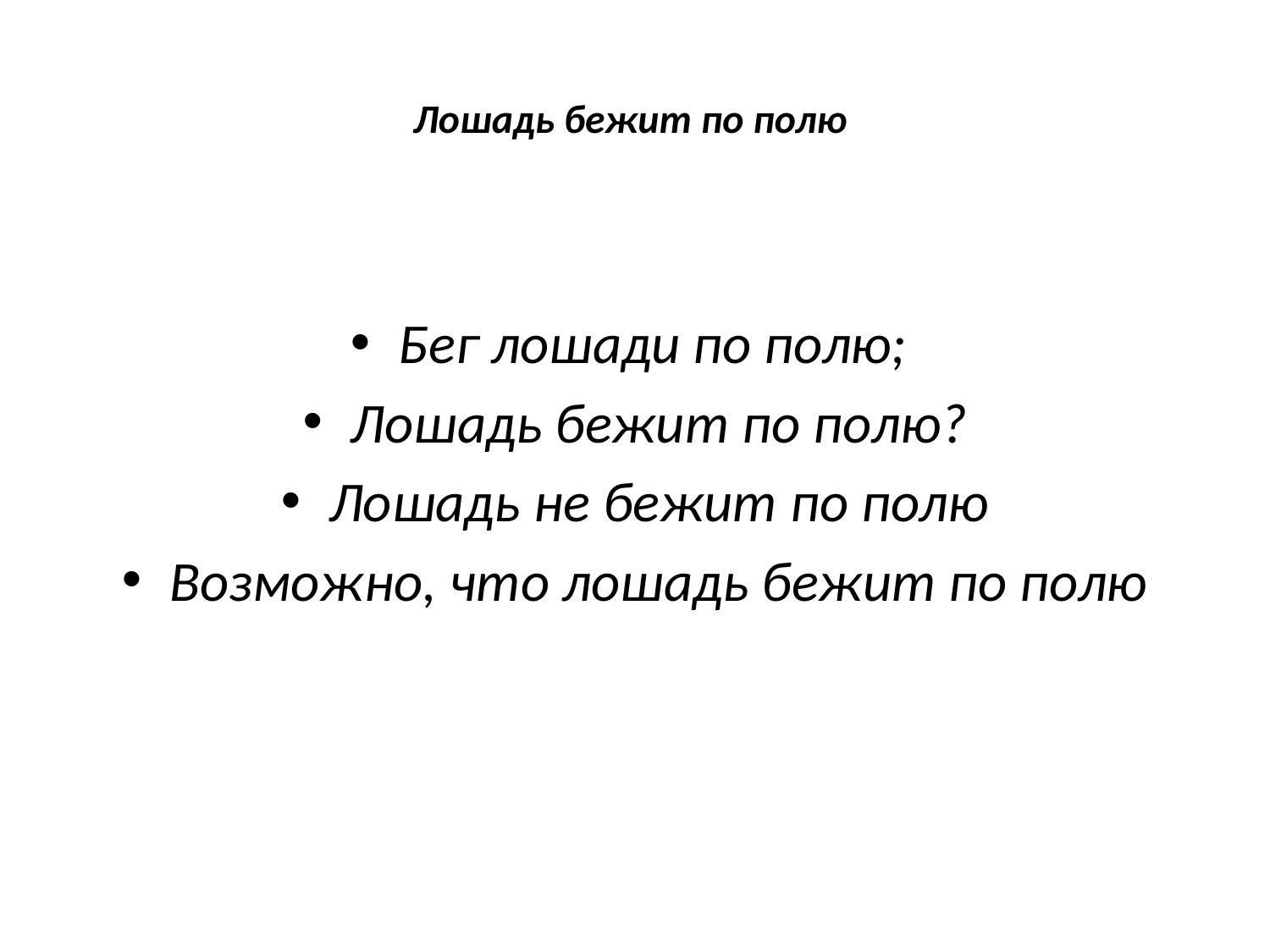

# Лошадь бежит по полю

Бег лошади по полю;
Лошадь бежит по полю?
Лошадь не бежит по полю
Возможно, что лошадь бежит по полю